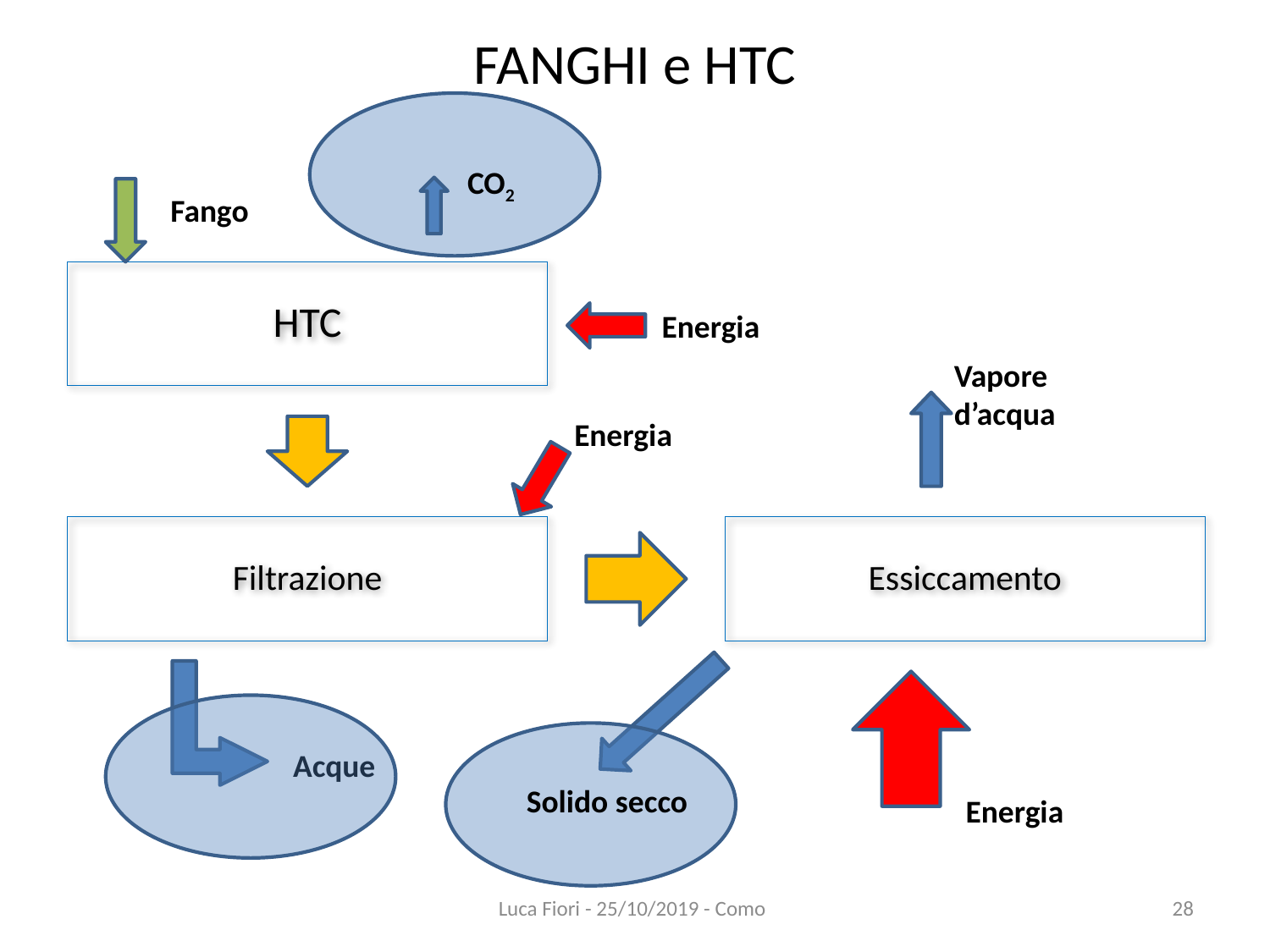

# FANGHI e HTC

CO2

Fango
HTC
Energia

Vapore d’acqua

Filtrazione
Essiccamento

Acque
Energia

Solido secco
Energia
Luca Fiori - 25/10/2019 - Como
28